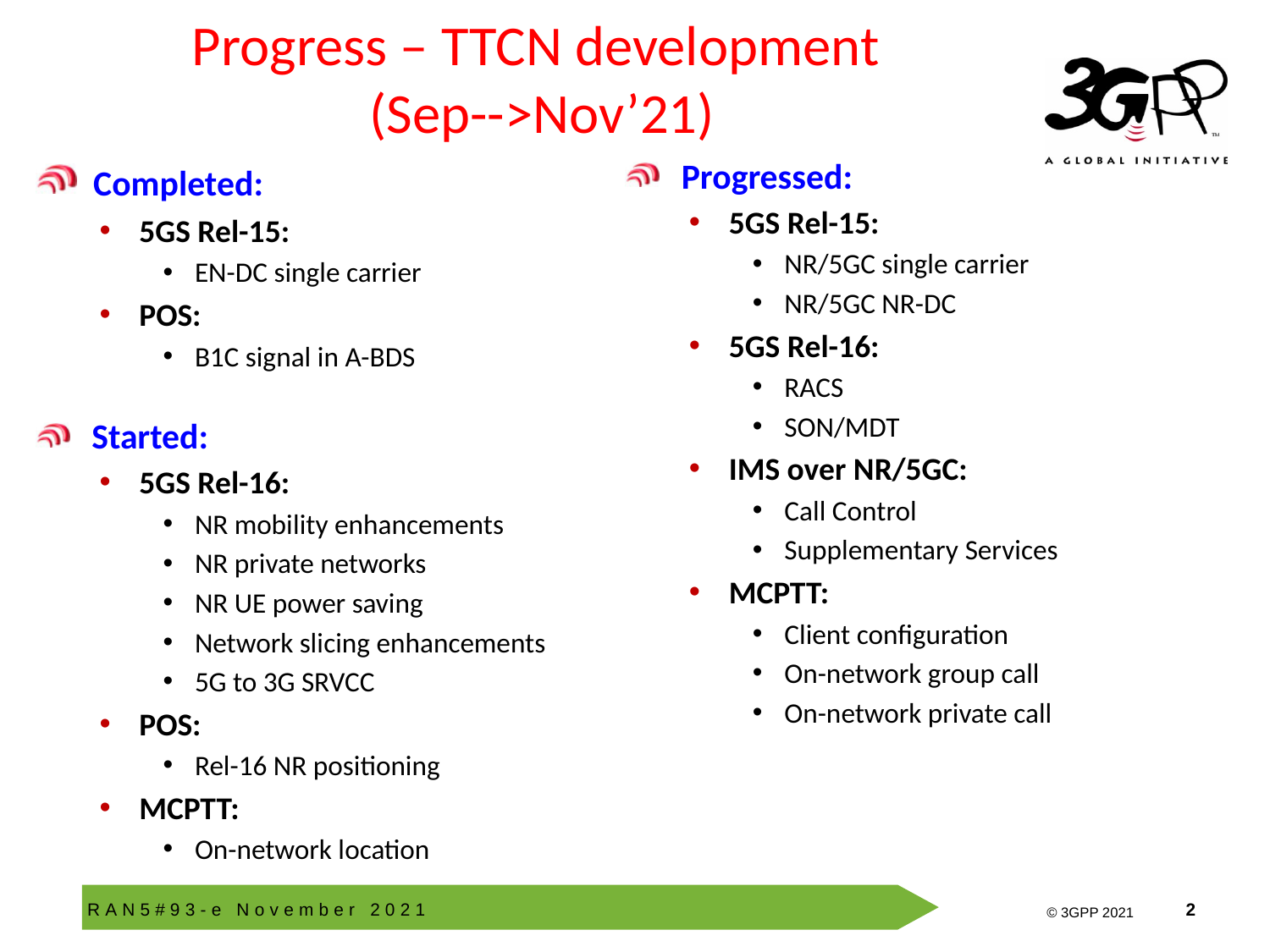

# Progress – TTCN development (Sep-->Nov’21)
 Completed:
5GS Rel-15:
EN-DC single carrier
POS:
B1C signal in A-BDS

 Started:
5GS Rel-16:
NR mobility enhancements
NR private networks
NR UE power saving
Network slicing enhancements
5G to 3G SRVCC
POS:
Rel-16 NR positioning
MCPTT:
On-network location

 Progressed:
5GS Rel-15:
NR/5GC single carrier
NR/5GC NR-DC
5GS Rel-16:
RACS
SON/MDT
IMS over NR/5GC:
Call Control
Supplementary Services
MCPTT:
Client configuration
On-network group call
On-network private call